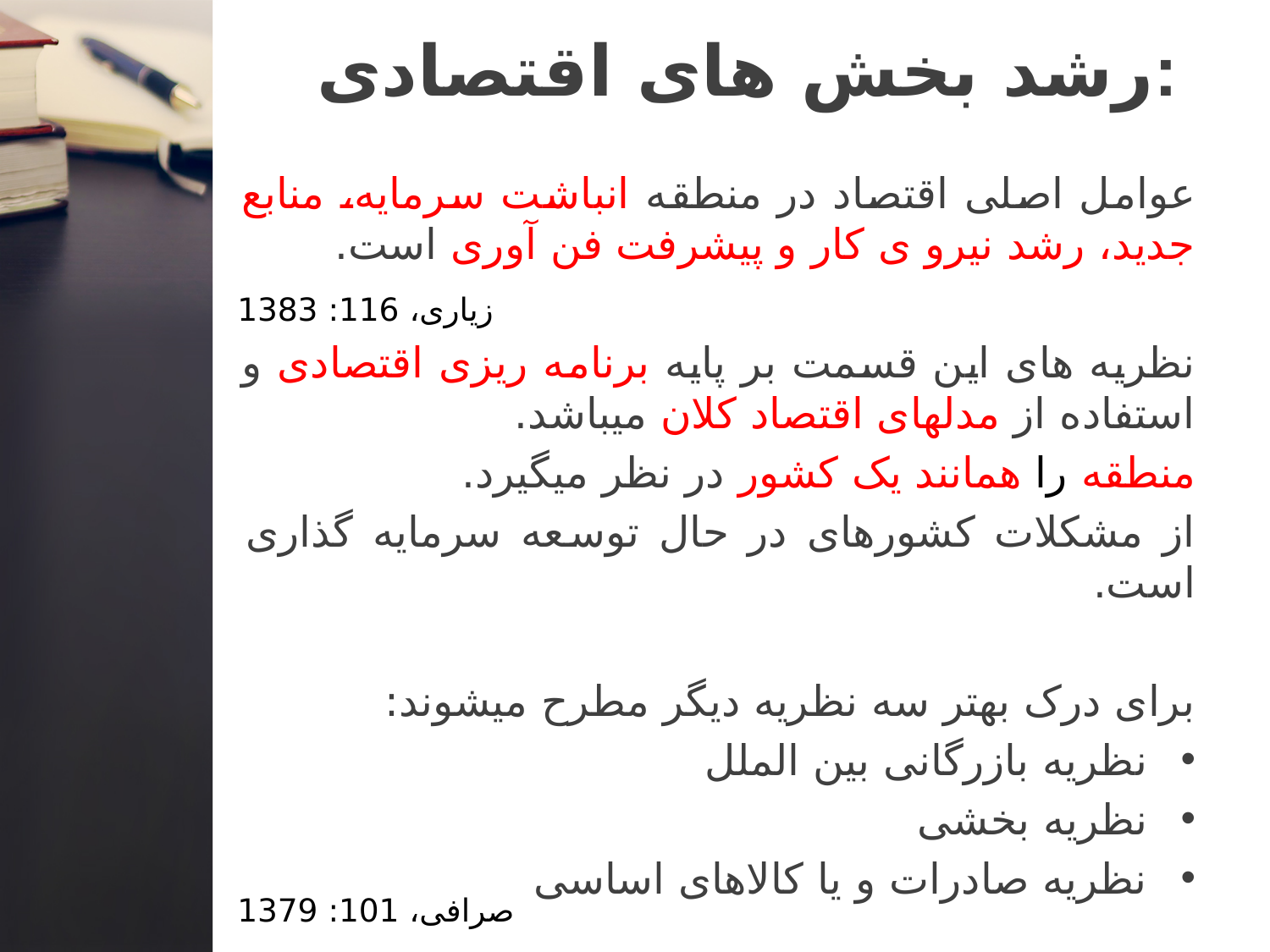

# رشد بخش های اقتصادی:
عوامل اصلی اقتصاد در منطقه انباشت سرمایه، منابع جدید، رشد نیرو ی کار و پیشرفت فن آوری است.

نظریه های این قسمت بر پایه برنامه ریزی اقتصادی و استفاده از مدلهای اقتصاد کلان میباشد.
منطقه را همانند یک کشور در نظر میگیرد.
از مشکلات کشورهای در حال توسعه سرمایه گذاری است.

برای درک بهتر سه نظریه دیگر مطرح میشوند:
نظریه بازرگانی بین الملل
نظریه بخشی
نظریه صادرات و یا کالاهای اساسی

زیاری، 116: 1383
صرافی، 101: 1379